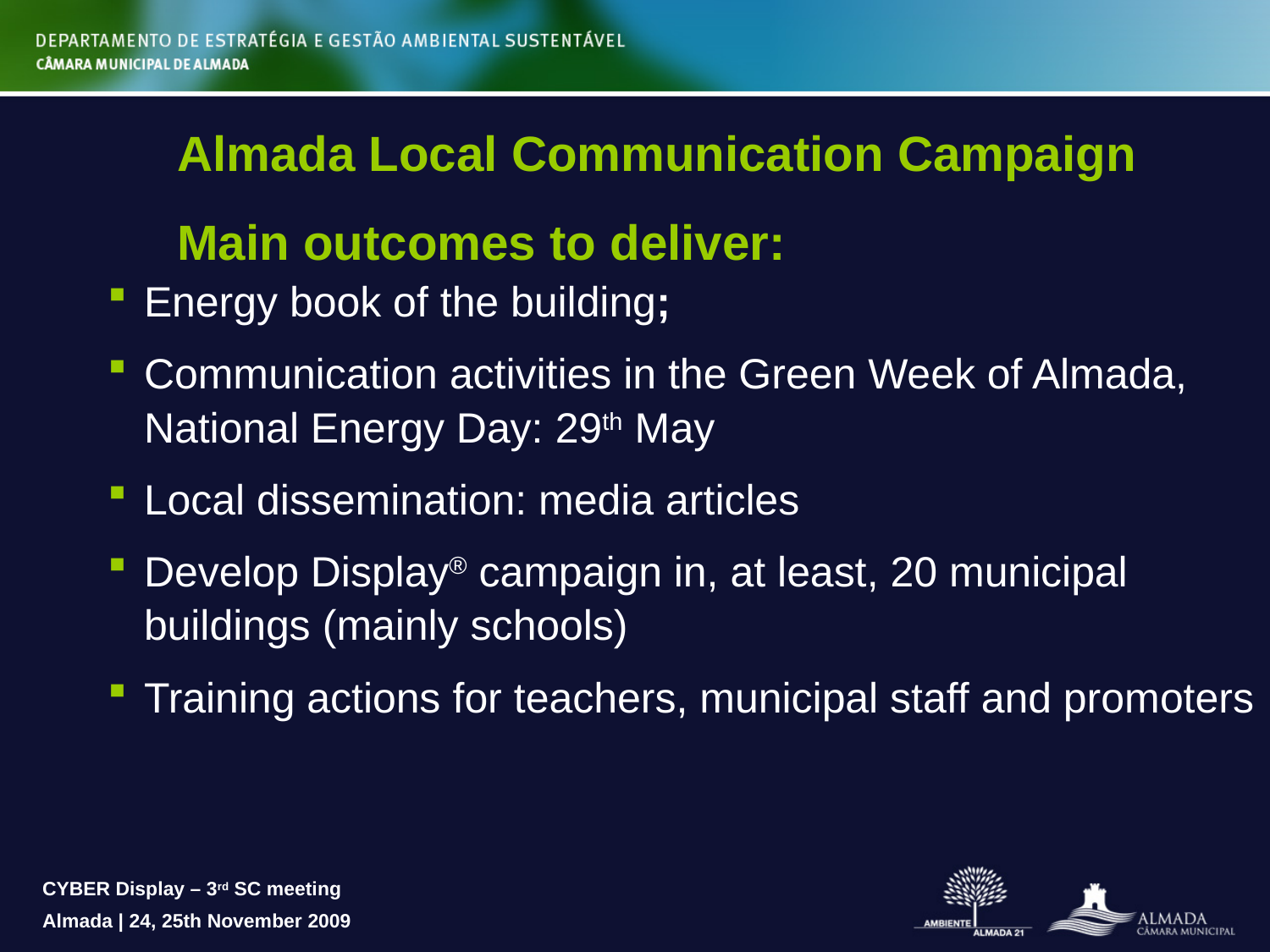

Almada Local Communication Campaign
Main outcomes to deliver:
Energy book of the building;
Communication activities in the Green Week of Almada, National Energy Day: 29th May
Local dissemination: media articles
Develop Display® campaign in, at least, 20 municipal buildings (mainly schools)
Training actions for teachers, municipal staff and promoters